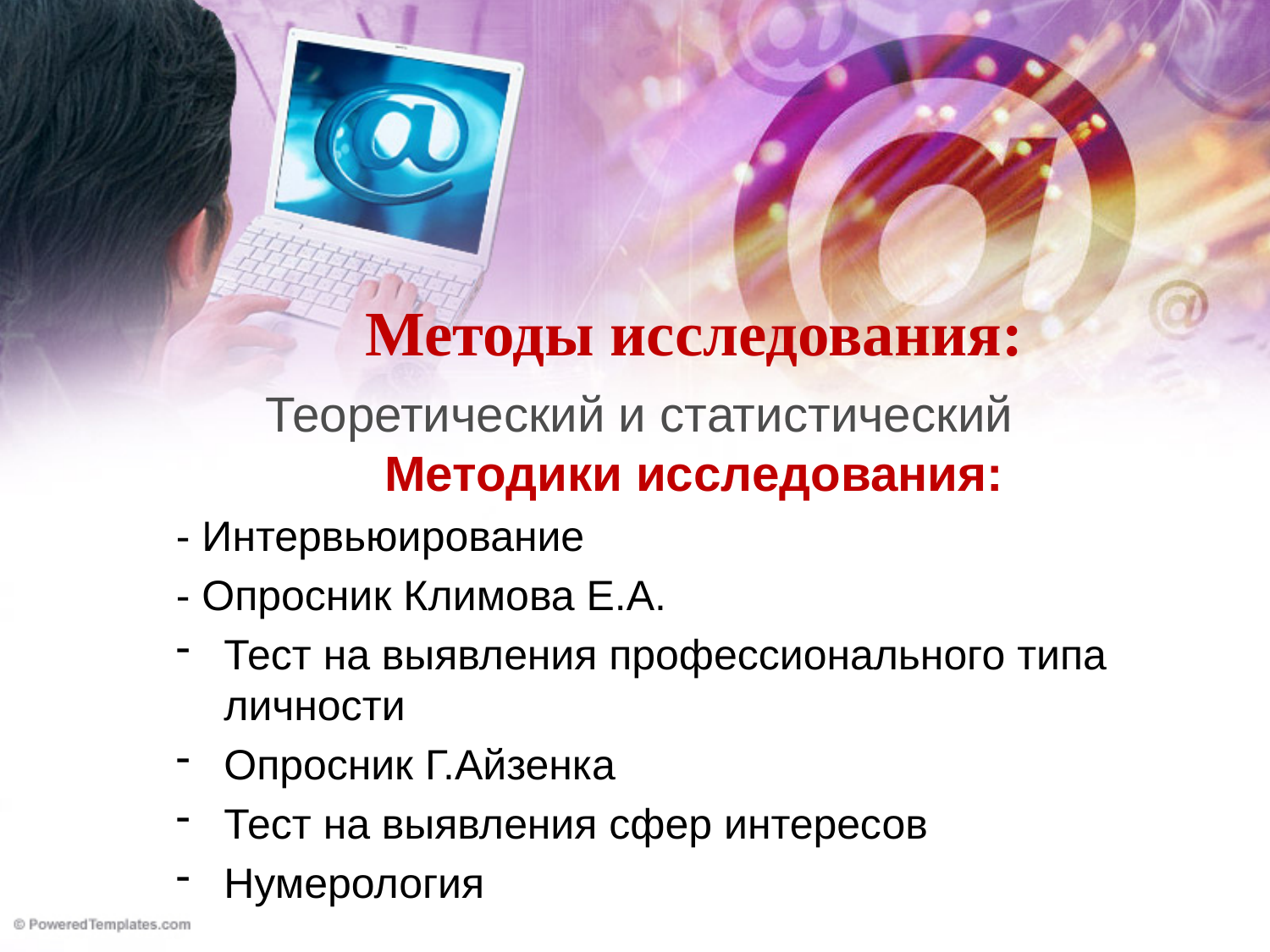

# Методы исследования:
Теоретический и статистический         Методики исследования:
- Интервьюирование
- Опросник Климова Е.А.
Тест на выявления профессионального типа личности
Опросник Г.Айзенка
Тест на выявления сфер интересов
Нумерология